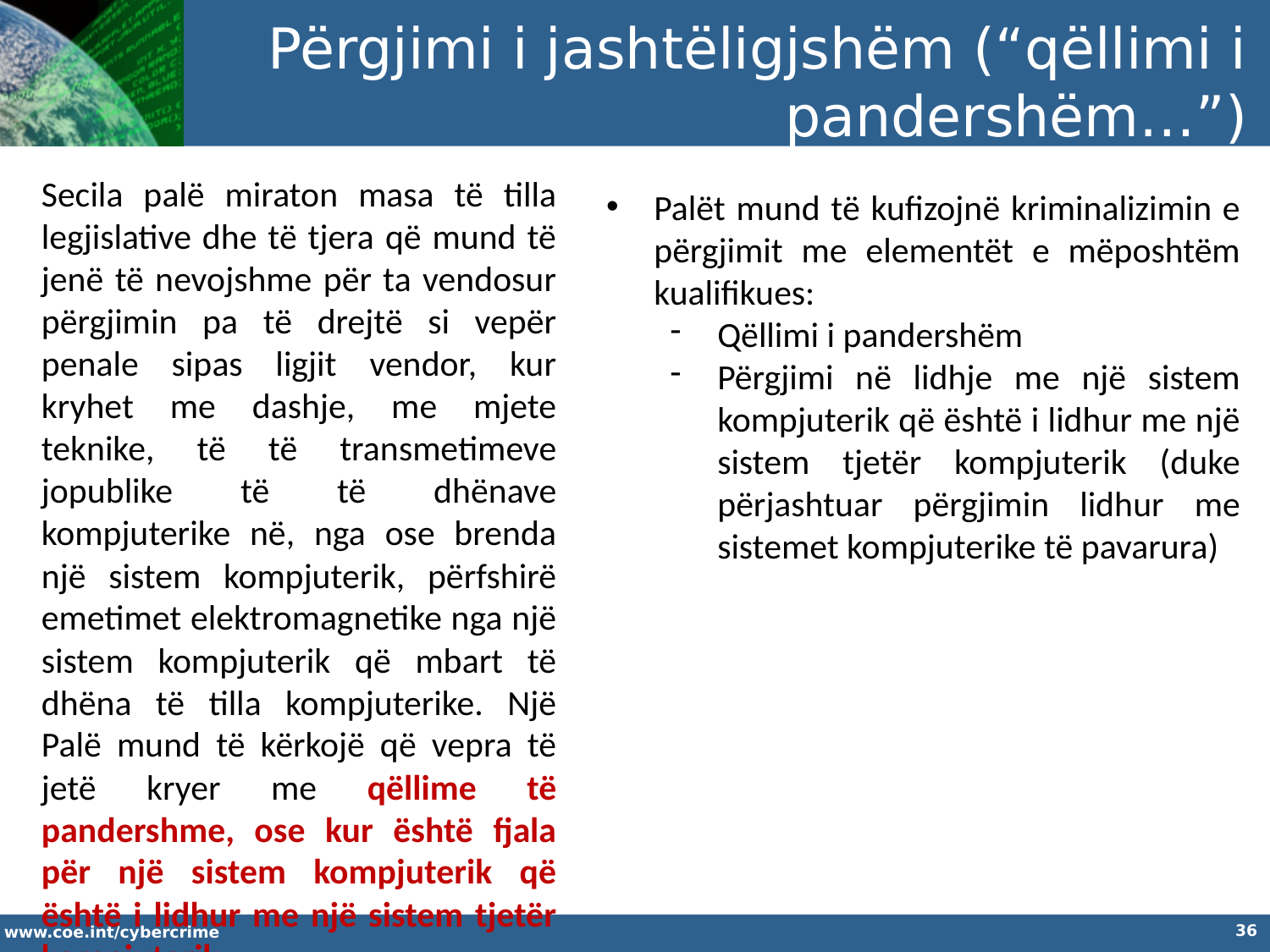

Përgjimi i jashtëligjshëm (“qëllimi i pandershëm…”)
Secila palë miraton masa të tilla legjislative dhe të tjera që mund të jenë të nevojshme për ta vendosur përgjimin pa të drejtë si vepër penale sipas ligjit vendor, kur kryhet me dashje, me mjete teknike, të të transmetimeve jopublike të të dhënave kompjuterike në, nga ose brenda një sistem kompjuterik, përfshirë emetimet elektromagnetike nga një sistem kompjuterik që mbart të dhëna të tilla kompjuterike. Një Palë mund të kërkojë që vepra të jetë kryer me qëllime të pandershme, ose kur është fjala për një sistem kompjuterik që është i lidhur me një sistem tjetër kompjuterik.
Palët mund të kufizojnë kriminalizimin e përgjimit me elementët e mëposhtëm kualifikues:
Qëllimi i pandershëm
Përgjimi në lidhje me një sistem kompjuterik që është i lidhur me një sistem tjetër kompjuterik (duke përjashtuar përgjimin lidhur me sistemet kompjuterike të pavarura)